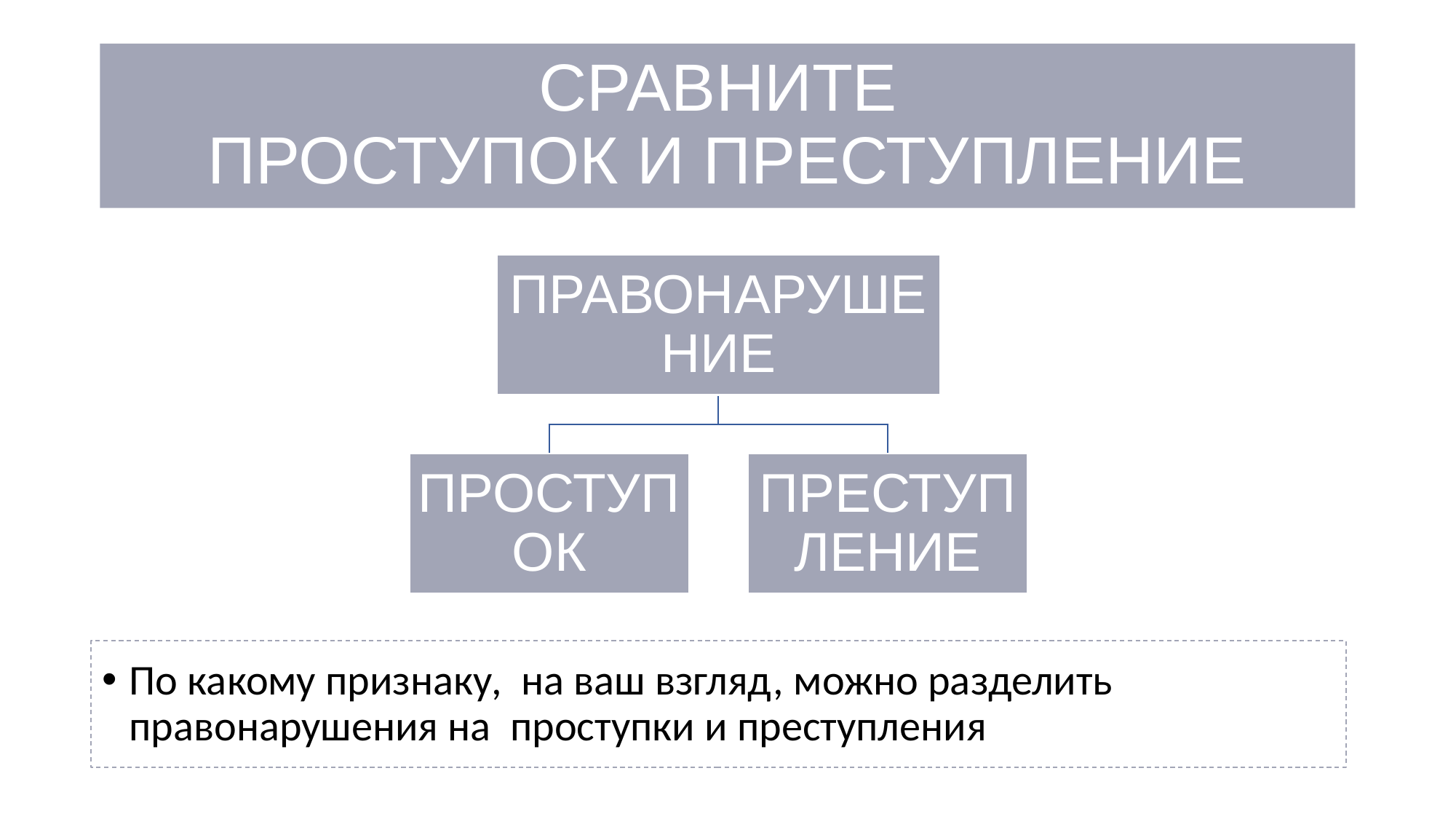

# СРАВНИТЕ ПРОСТУПОК И ПРЕСТУПЛЕНИЕ
ПРАВОНАРУШЕНИЕ
ПРОСТУПОК
ПРЕСТУПЛЕНИЕ
По какому признаку,  на ваш взгляд, можно разделить правонарушения на  проступки и преступления